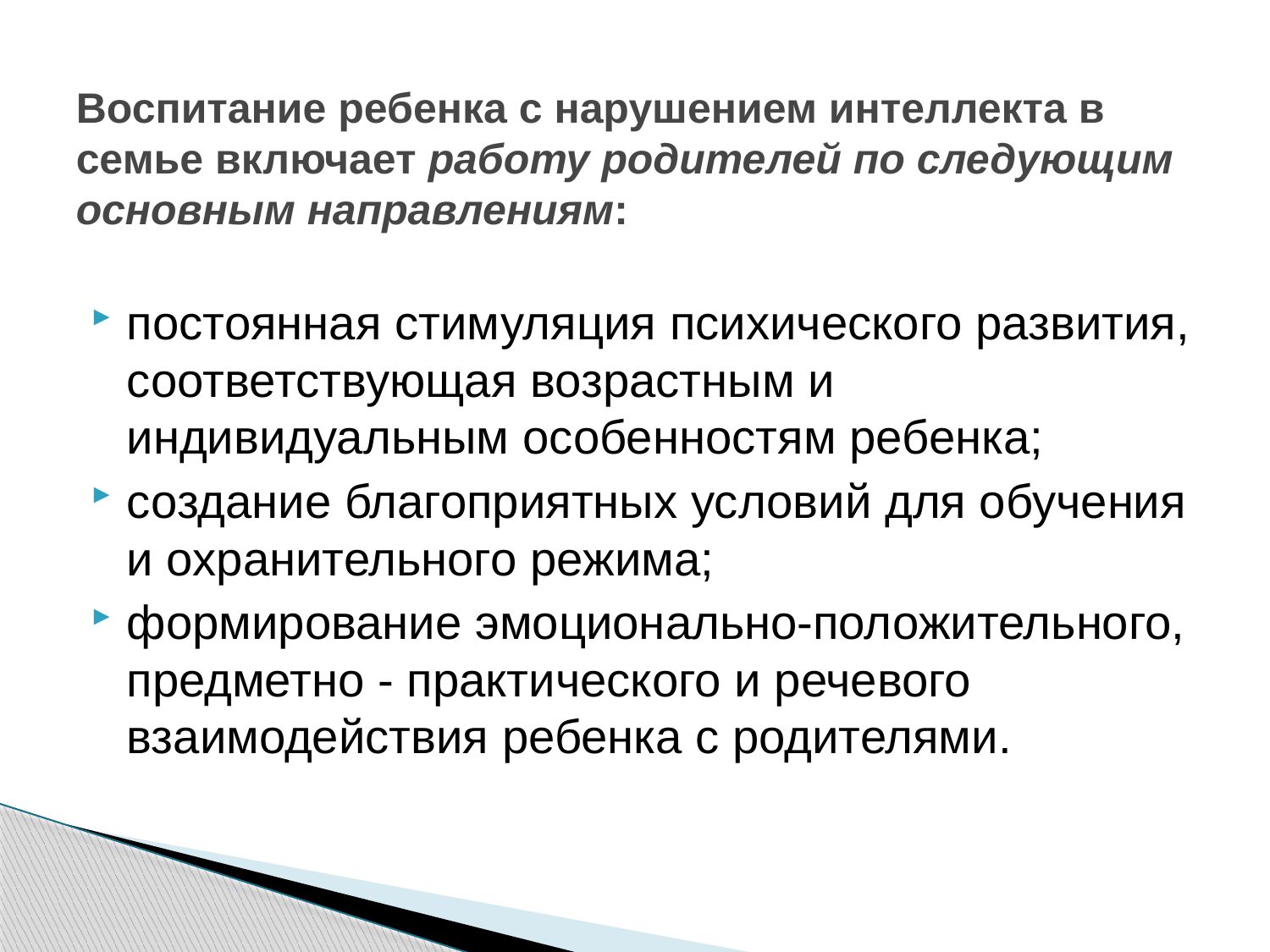

# Воспитание ребенка с нарушением интеллекта в семье включает работу родителей по следующим основным направлениям:
постоянная стимуляция психического развития, соответствующая возрастным и индивидуальным особенностям ребенка;
создание благоприятных условий для обучения и охранительного режима;
формирование эмоционально-положительного, предметно - практического и речевого взаимодействия ребенка с родителями.